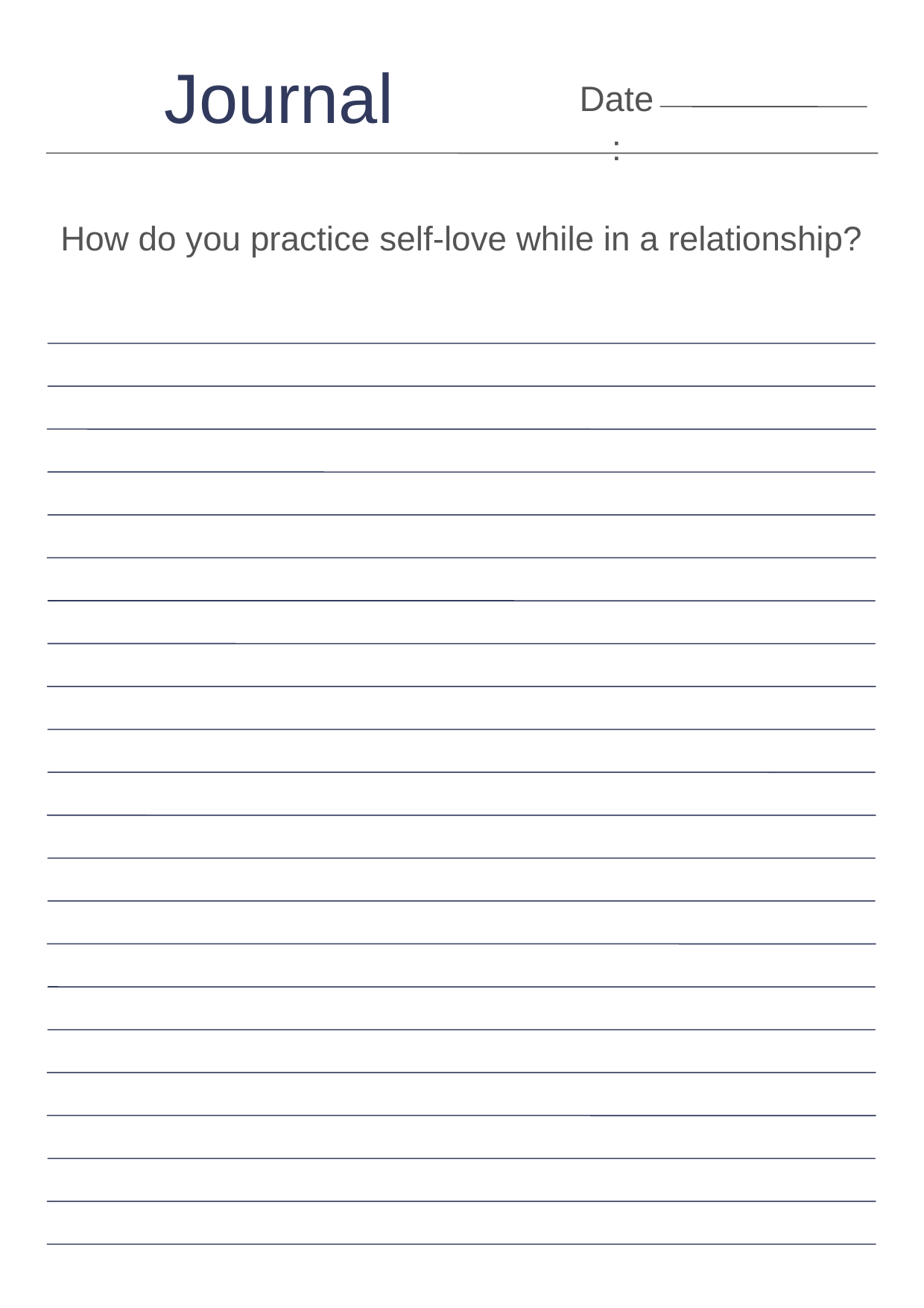

Journal
Date:

How do you practice self-love while in a relationship?